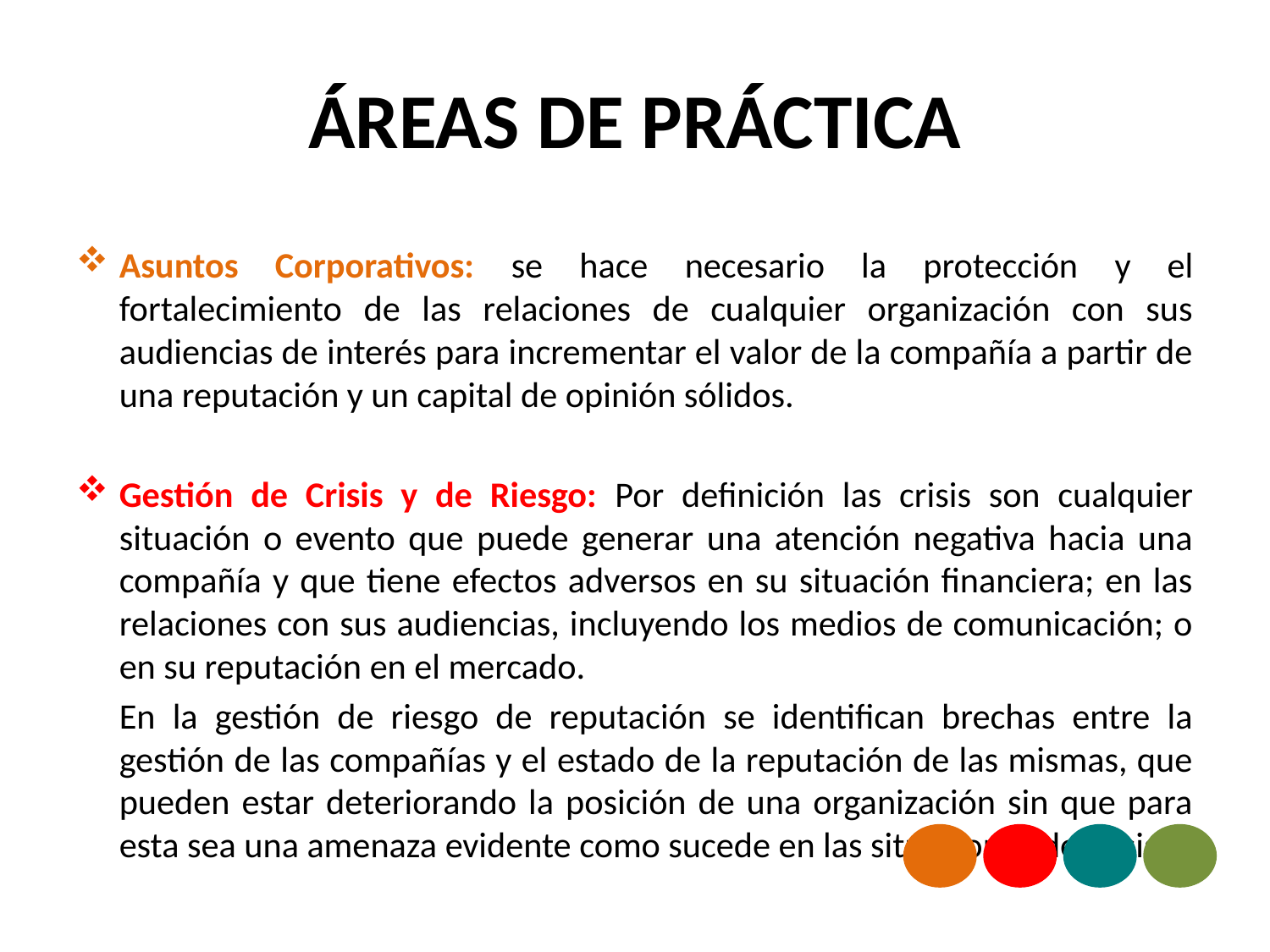

# ÁREAS DE PRÁCTICA

Asuntos Corporativos: se hace necesario la protección y el fortalecimiento de las relaciones de cualquier organización con sus audiencias de interés para incrementar el valor de la compañía a partir de una reputación y un capital de opinión sólidos.

Gestión de Crisis y de Riesgo: Por definición las crisis son cualquier situación o evento que puede generar una atención negativa hacia una compañía y que tiene efectos adversos en su situación financiera; en las relaciones con sus audiencias, incluyendo los medios de comunicación; o en su reputación en el mercado.
	En la gestión de riesgo de reputación se identifican brechas entre la gestión de las compañías y el estado de la reputación de las mismas, que pueden estar deteriorando la posición de una organización sin que para esta sea una amenaza evidente como sucede en las situaciones de crisis.